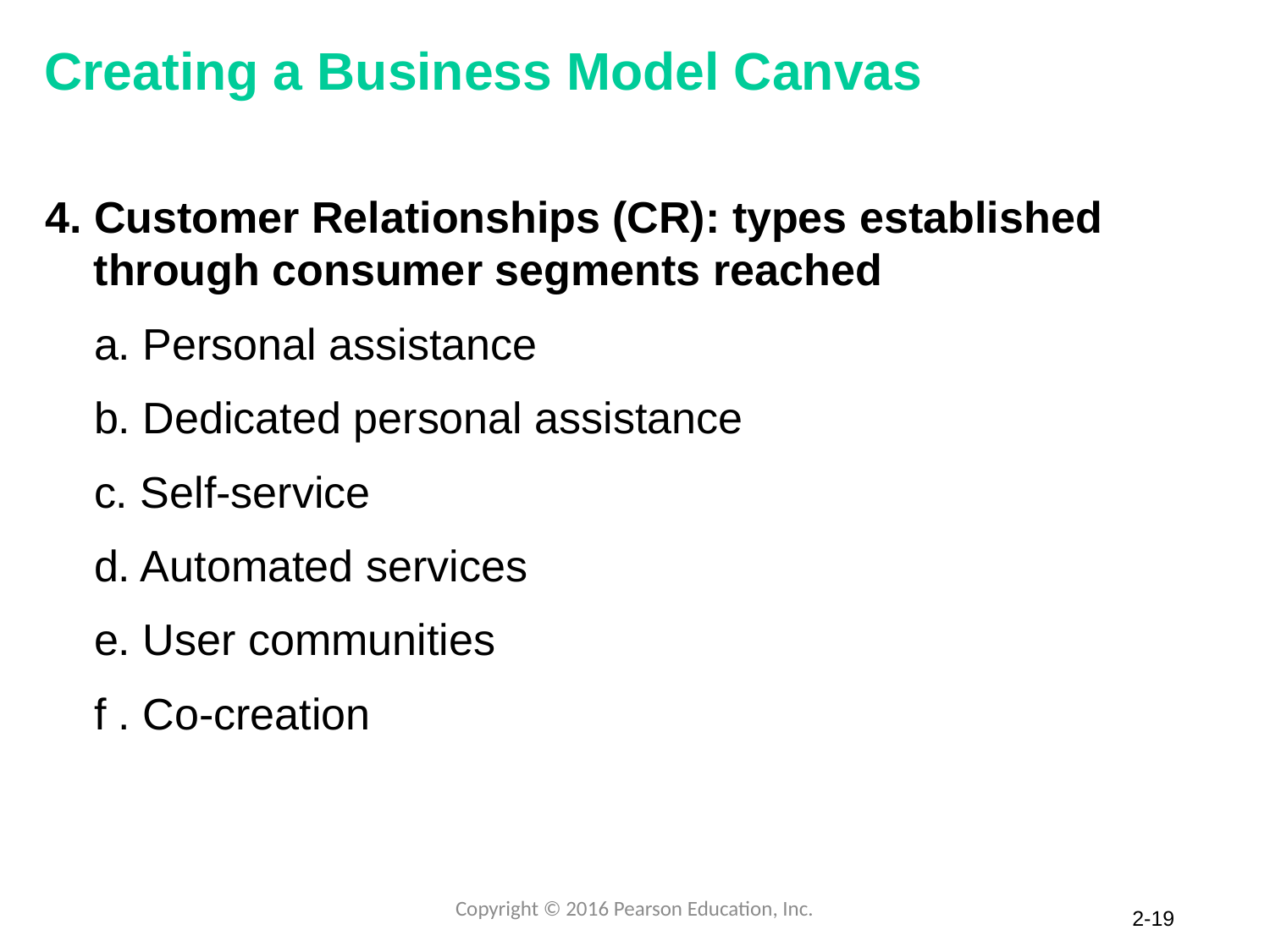

# Creating a Business Model Canvas

4. Customer Relationships (CR): types established
    through consumer segments reached

    a. Personal assistance

    b. Dedicated personal assistance

    c. Self-service

    d. Automated services

    e. User communities

    f . Co-creation

Copyright © 2016 Pearson Education, Inc.